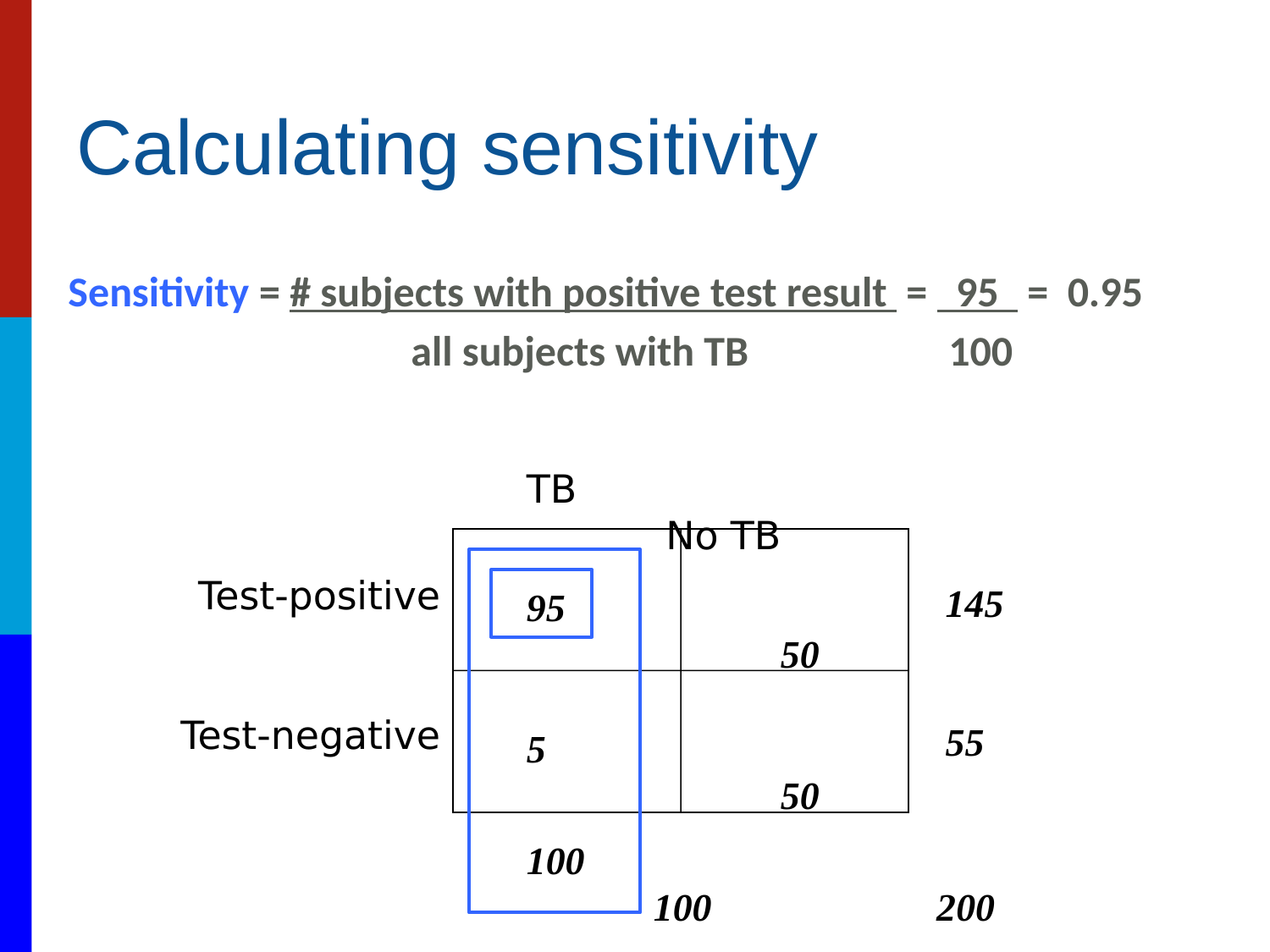

# Calculating sensitivity

Sensitivity = # subjects with positive test result  =   95   =  0.95
                                    all subjects with TB                     100

TB			 No TB

Test-positive

Test-negative

145

55
95				50
5				50
100				100		   200